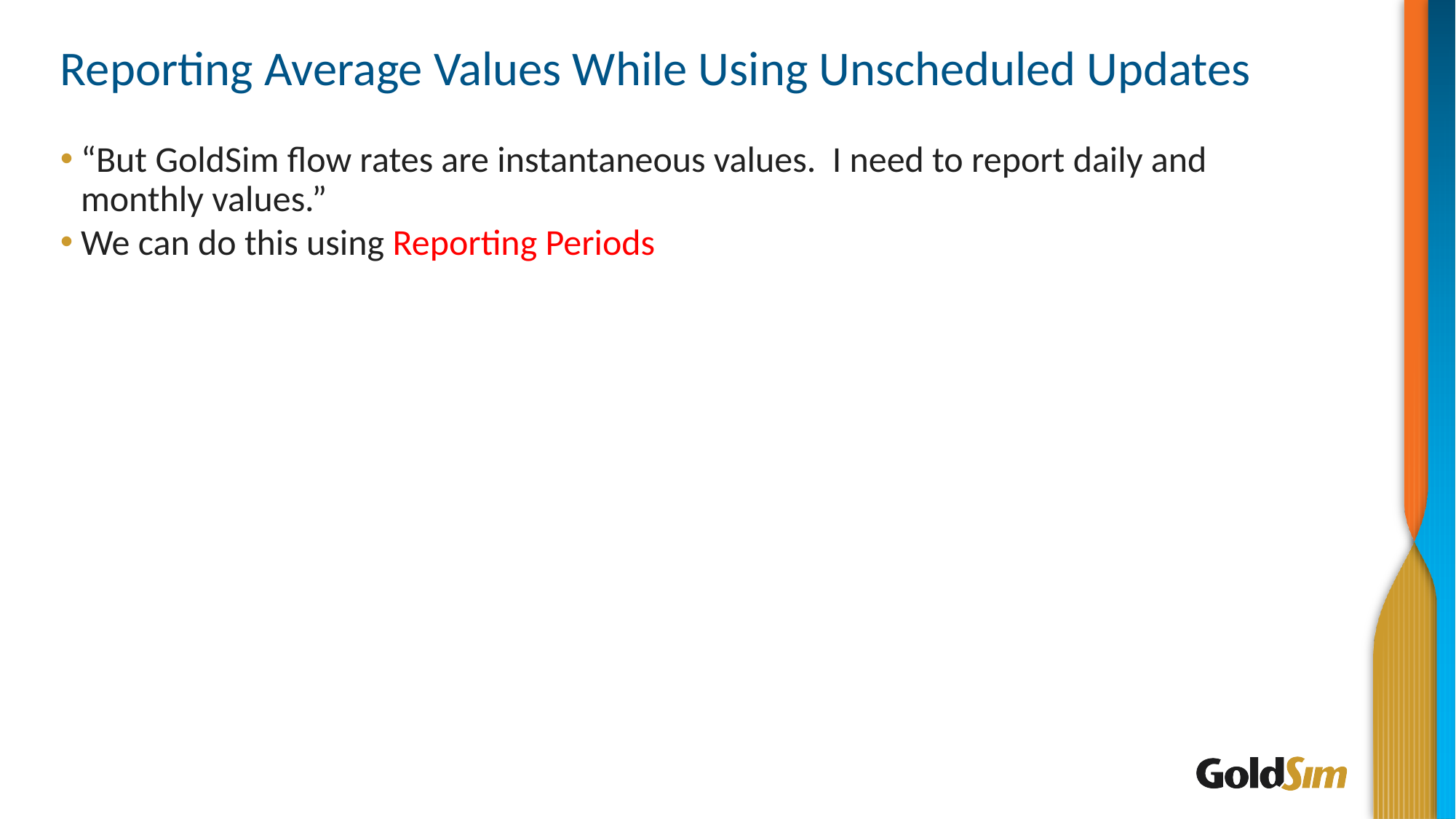

# Reporting Average Values While Using Unscheduled Updates
“But GoldSim flow rates are instantaneous values.  I need to report daily and monthly values.”
We can do this using Reporting Periods